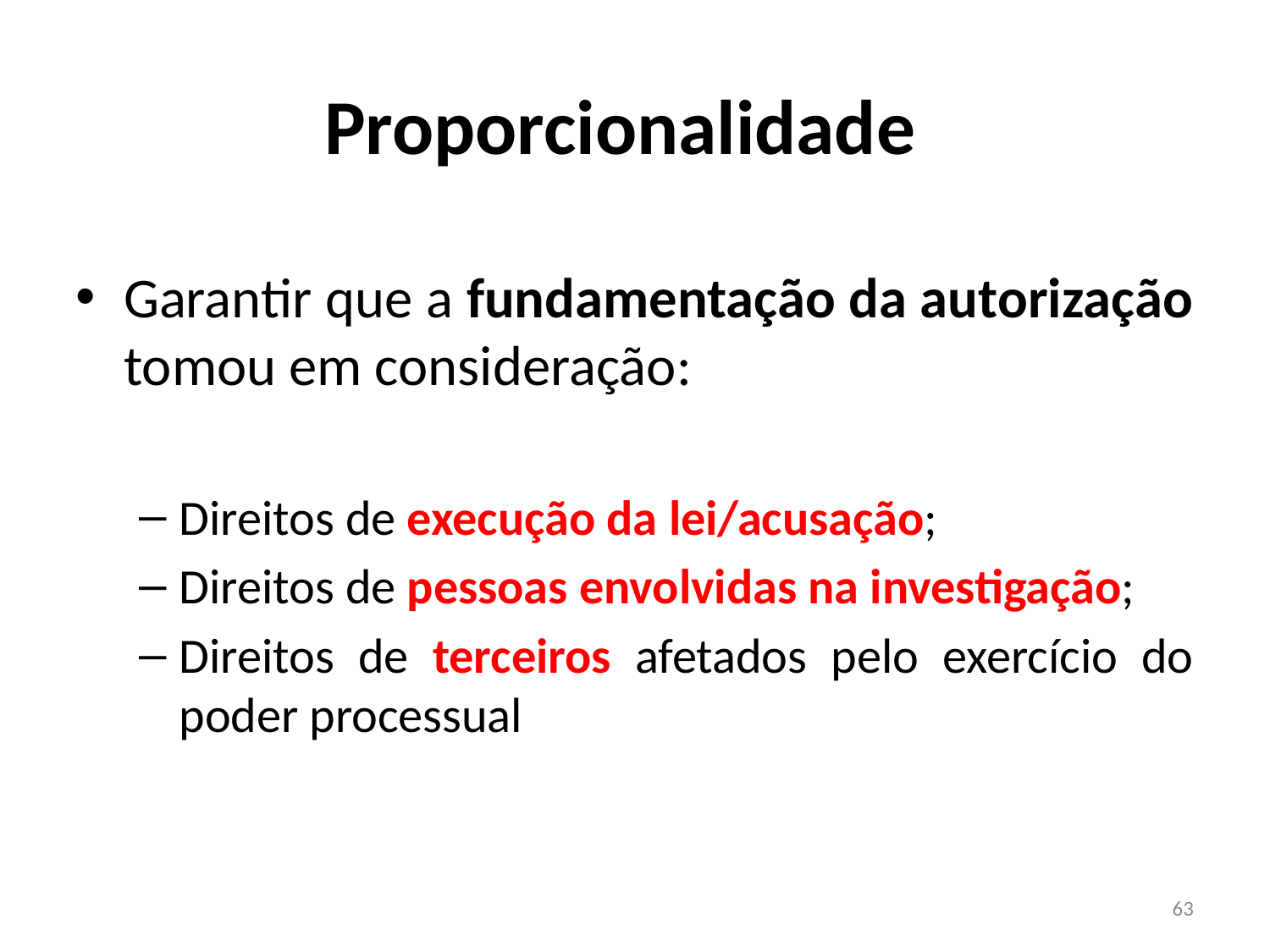

# Proporcionalidade

Garantir que a fundamentação da autorização tomou em consideração:

Direitos de execução da lei/acusação;
Direitos de pessoas envolvidas na investigação;
Direitos de terceiros afetados pelo exercício do poder processual
63